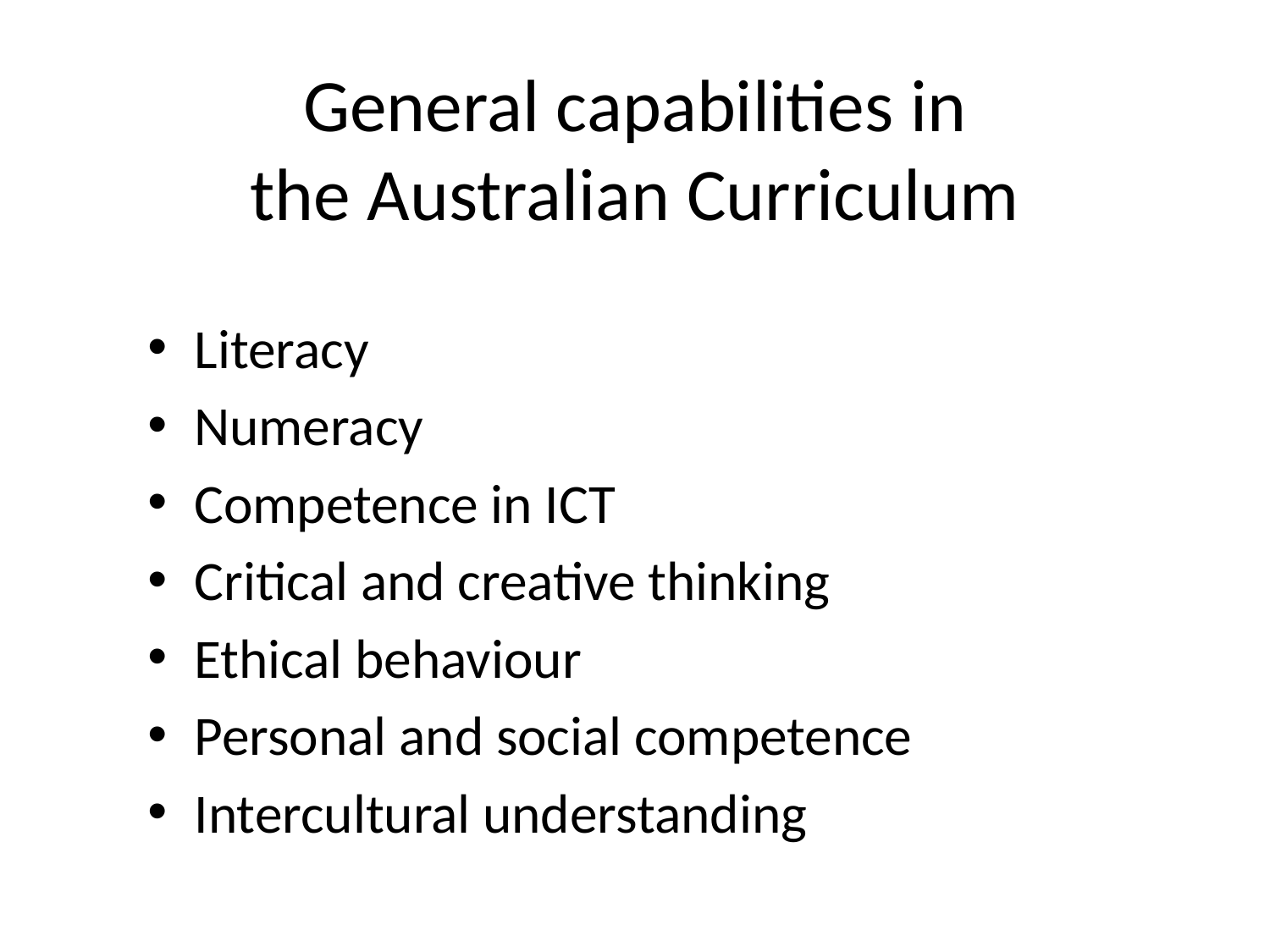

# General capabilities in the Australian Curriculum
Literacy
Numeracy
Competence in ICT
Critical and creative thinking
Ethical behaviour
Personal and social competence
Intercultural understanding